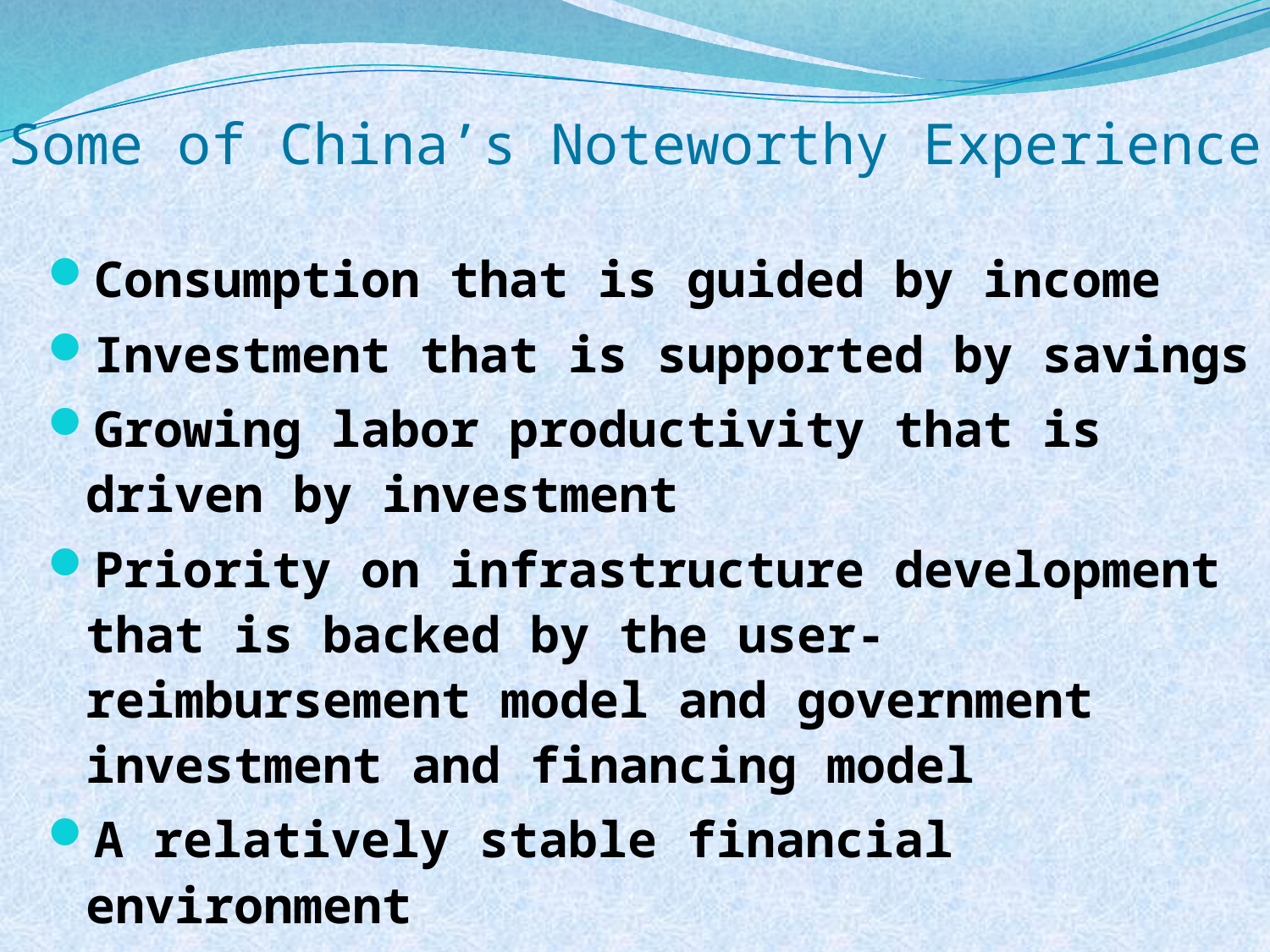

# Some of China’s Noteworthy Experience
Consumption that is guided by income
Investment that is supported by savings
Growing labor productivity that is driven by investment
Priority on infrastructure development that is backed by the user-reimbursement model and government investment and financing model
A relatively stable financial environment